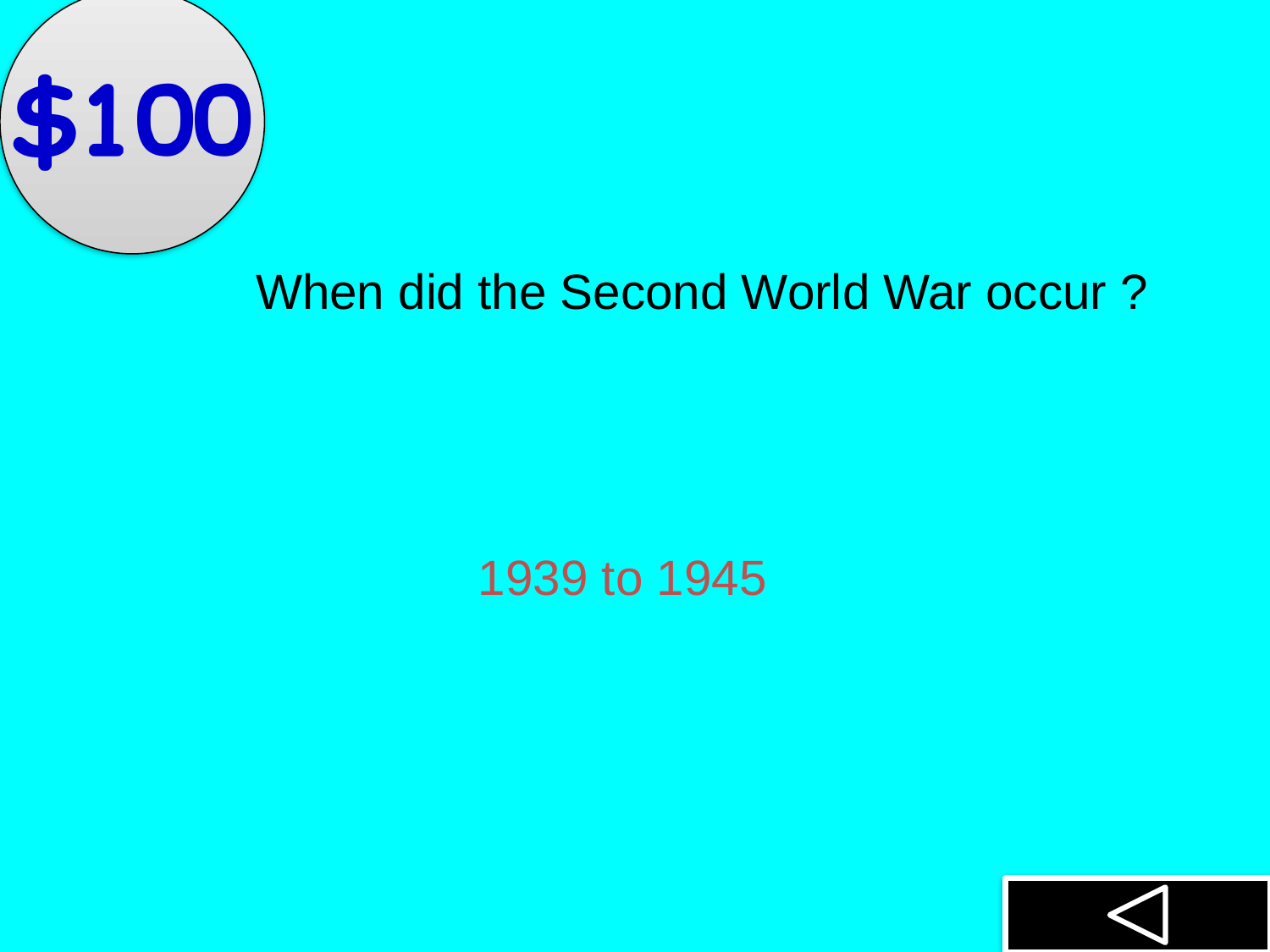

$100
When did the Second World War occur ?
1939 to 1945